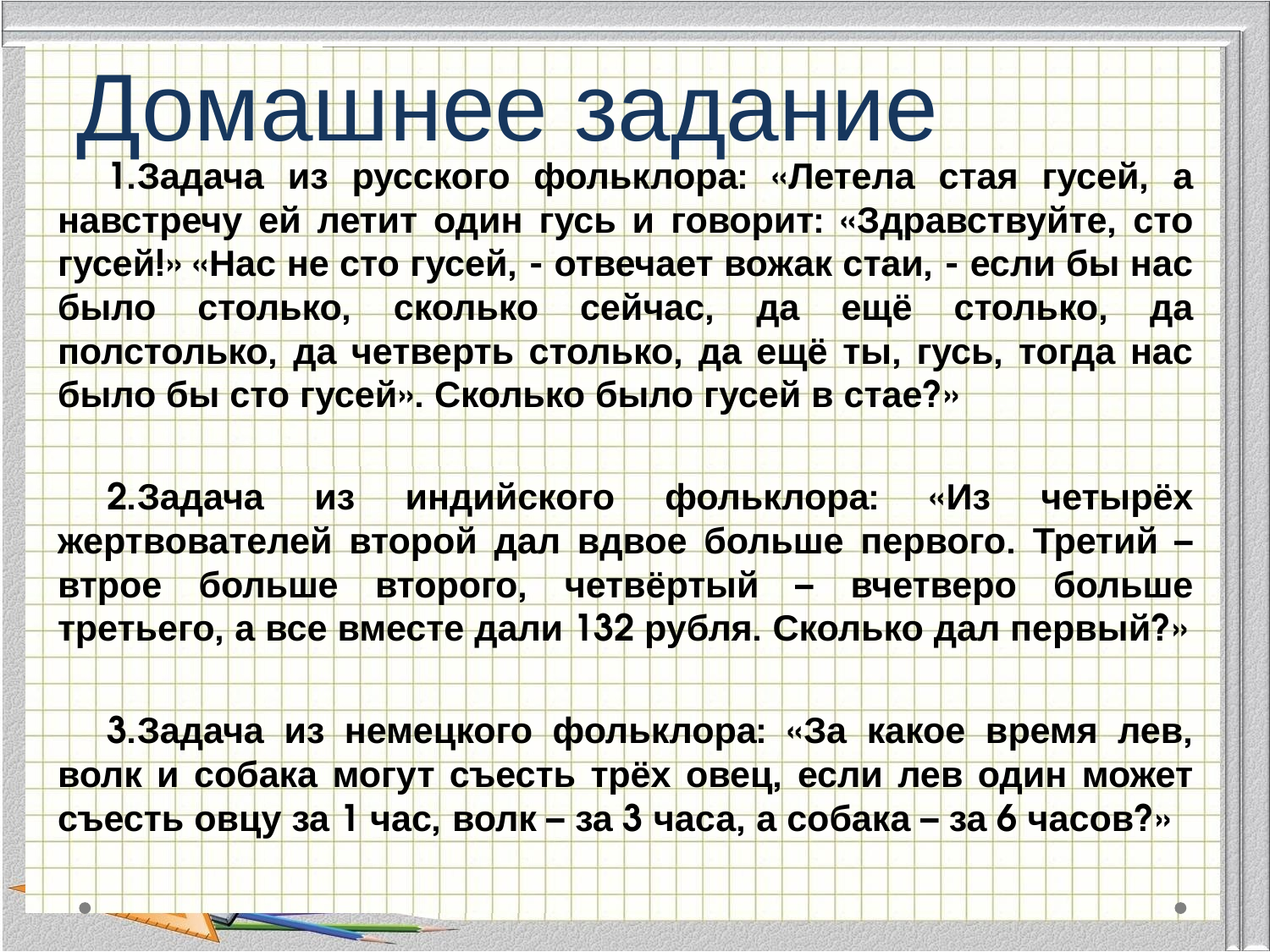

# Домашнее задание
1.Задача из русского фольклора: «Летела стая гусей, а навстречу ей летит один гусь и говорит: «Здравствуйте, сто гусей!» «Нас не сто гусей, - отвечает вожак стаи, - если бы нас было столько, сколько сейчас, да ещё столько, да полстолько, да четверть столько, да ещё ты, гусь, тогда нас было бы сто гусей». Сколько было гусей в стае?»

2.Задача из индийского фольклора: «Из четырёх жертвователей второй дал вдвое больше первого. Третий – втрое больше второго, четвёртый – вчетверо больше третьего, а все вместе дали 132 рубля. Сколько дал первый?»

3.Задача из немецкого фольклора: «За какое время лев, волк и собака могут съесть трёх овец, если лев один может съесть овцу за 1 час, волк – за 3 часа, а собака – за 6 часов?»